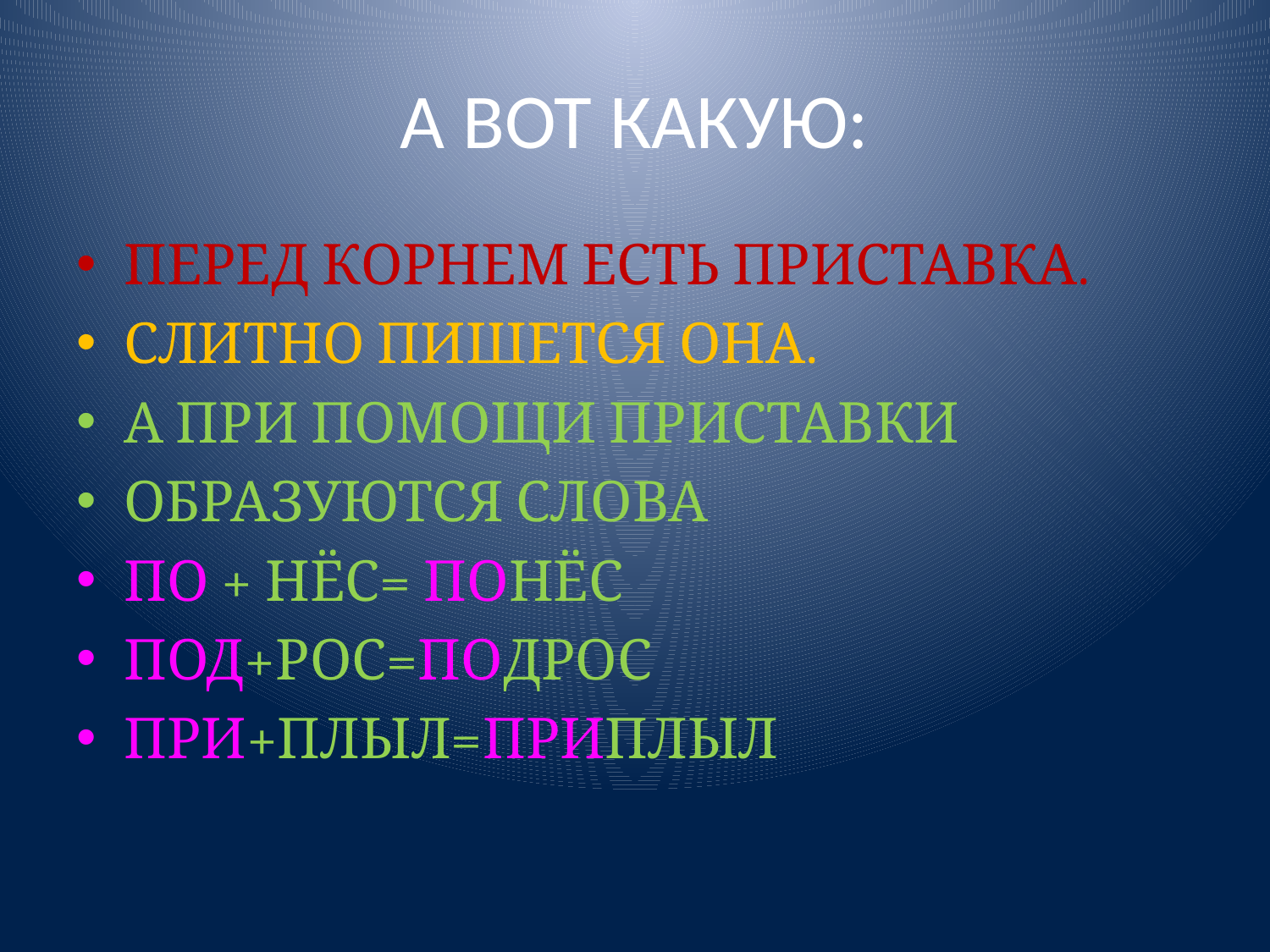

# А ВОТ КАКУЮ:
ПЕРЕД КОРНЕМ ЕСТЬ ПРИСТАВКА.
СЛИТНО ПИШЕТСЯ ОНА.
А ПРИ ПОМОЩИ ПРИСТАВКИ
ОБРАЗУЮТСЯ СЛОВА
ПО + НЁС= ПОНЁС
ПОД+РОС=ПОДРОС
ПРИ+ПЛЫЛ=ПРИПЛЫЛ